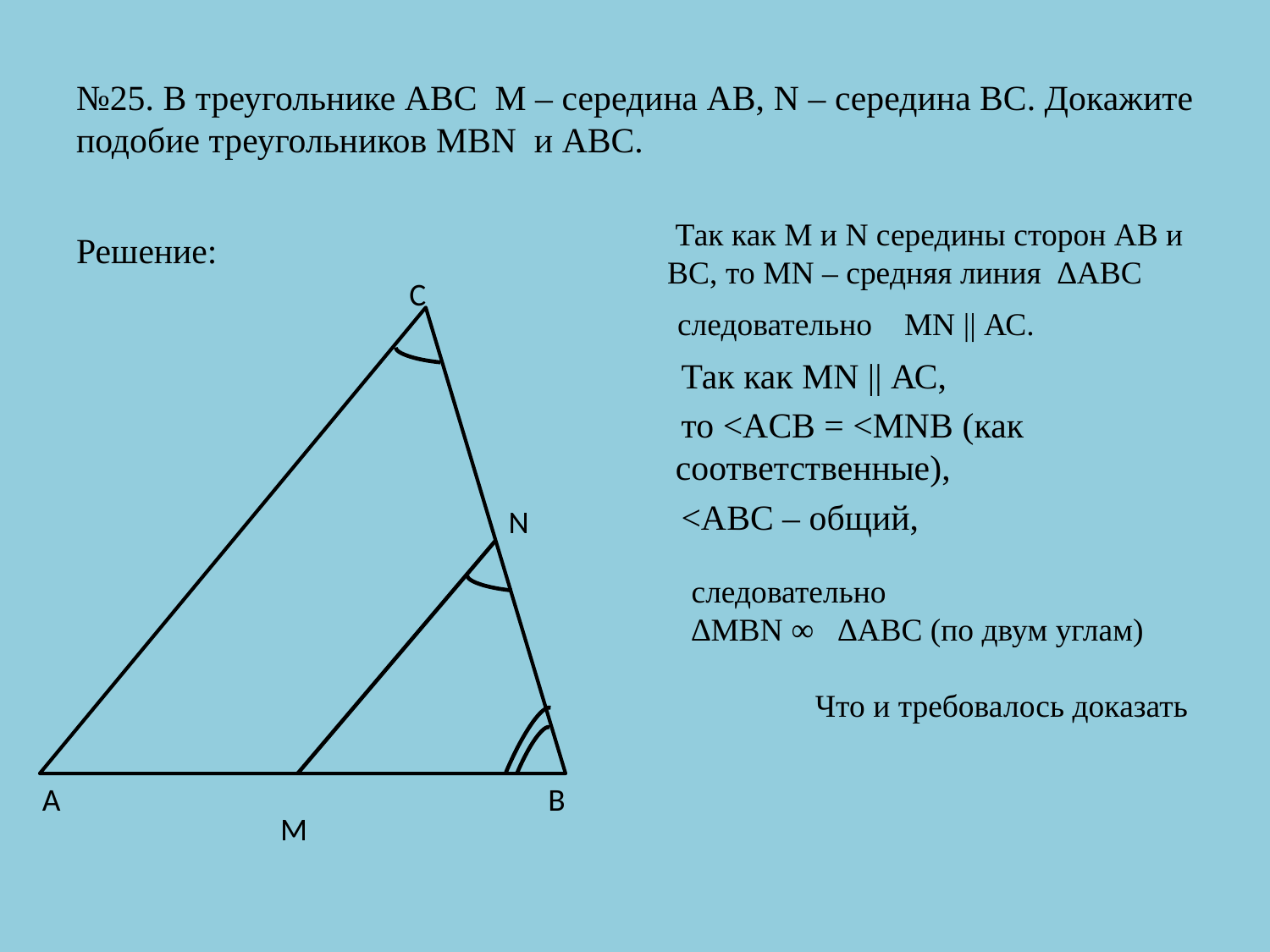

# №25. В треугольнике АВС  М – середина АВ, N – середина ВС. Докажите подобие треугольников MBN  и ABC.
 Так как М и N середины сторон АВ и ВС, то MN – средняя линия  ∆АВС
Решение:
С
следовательно    MN || АС.

      Так как MN || АС,
      то <ACB = <MNB (как соответственные),
      <ABC – общий,

N
   следовательно
   ∆MBN ∞   ∆ABC (по двум углам)

Что и требовалось доказать

А
В
М